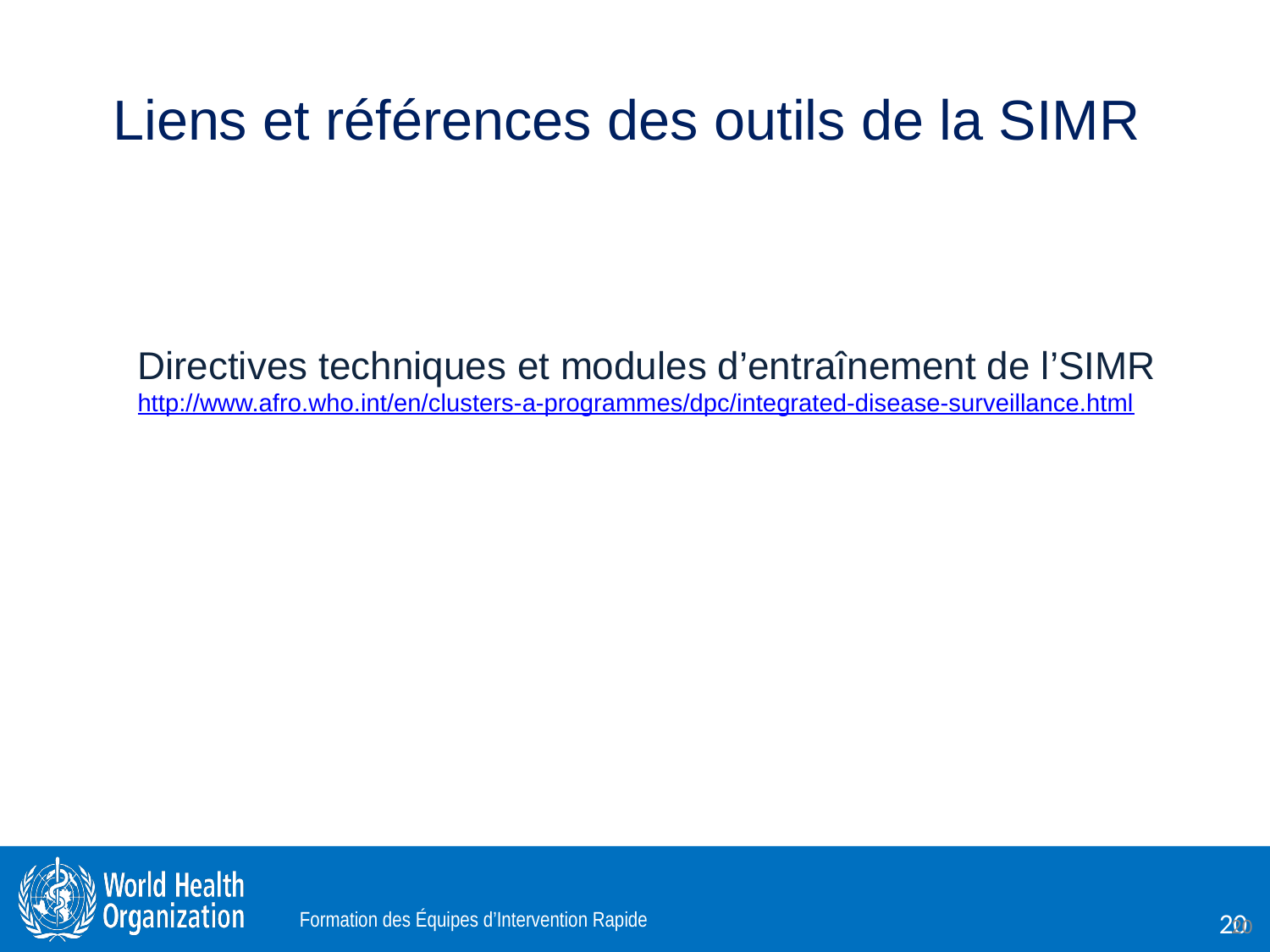

# Liens et références des outils de la SIMR

Directives techniques et modules d’entraînement de l’SIMR http://www.afro.who.int/en/clusters-a-programmes/dpc/integrated-disease-surveillance.html

20